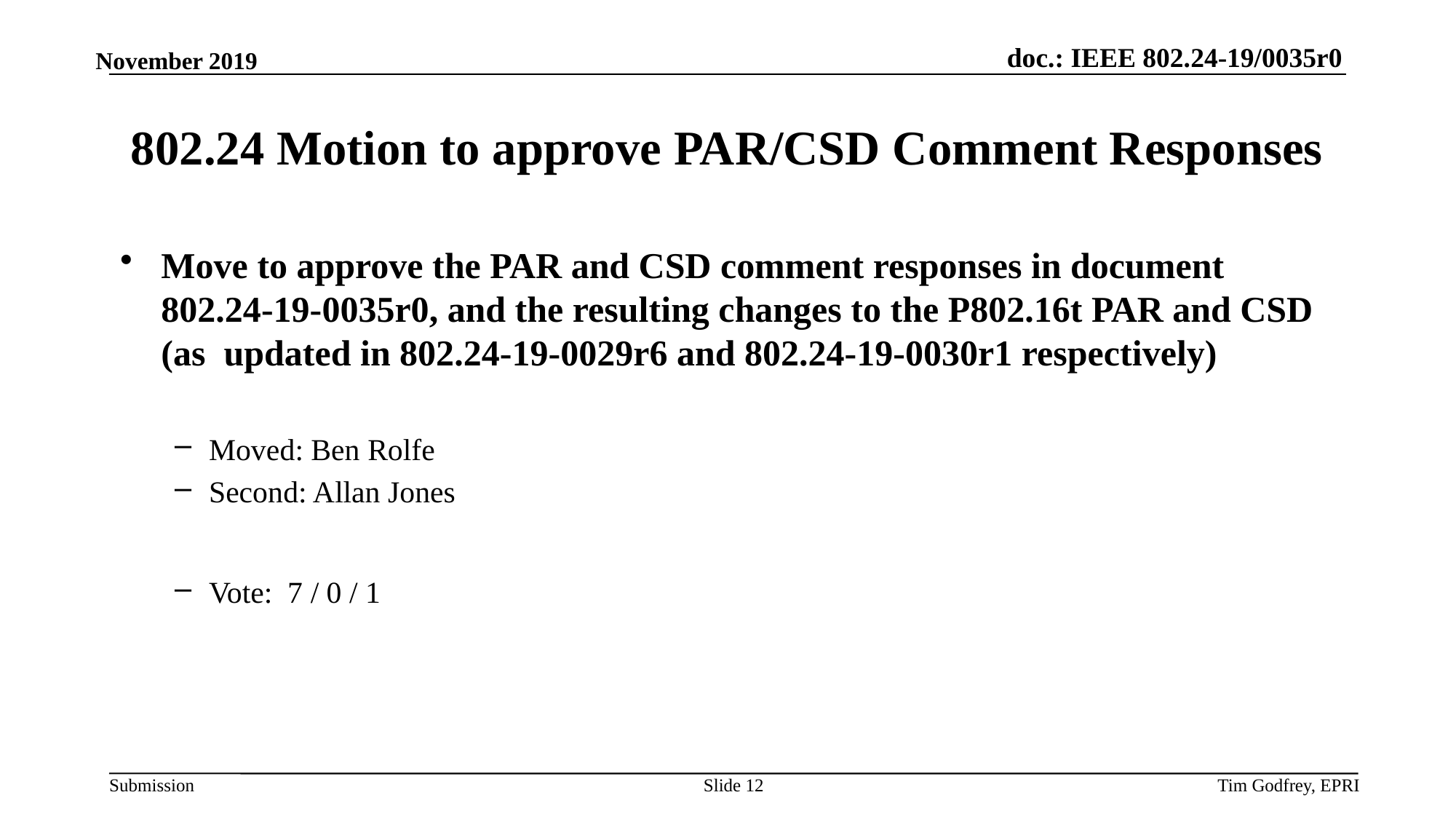

# 802.24 Motion to approve PAR/CSD Comment Responses
Move to approve the PAR and CSD comment responses in document 802.24-19-0035r0, and the resulting changes to the P802.16t PAR and CSD (as  updated in 802.24-19-0029r6 and 802.24-19-0030r1 respectively)

Moved: Ben Rolfe
Second: Allan Jones

Vote:  7 / 0 / 1
Slide 12
Tim Godfrey, EPRI